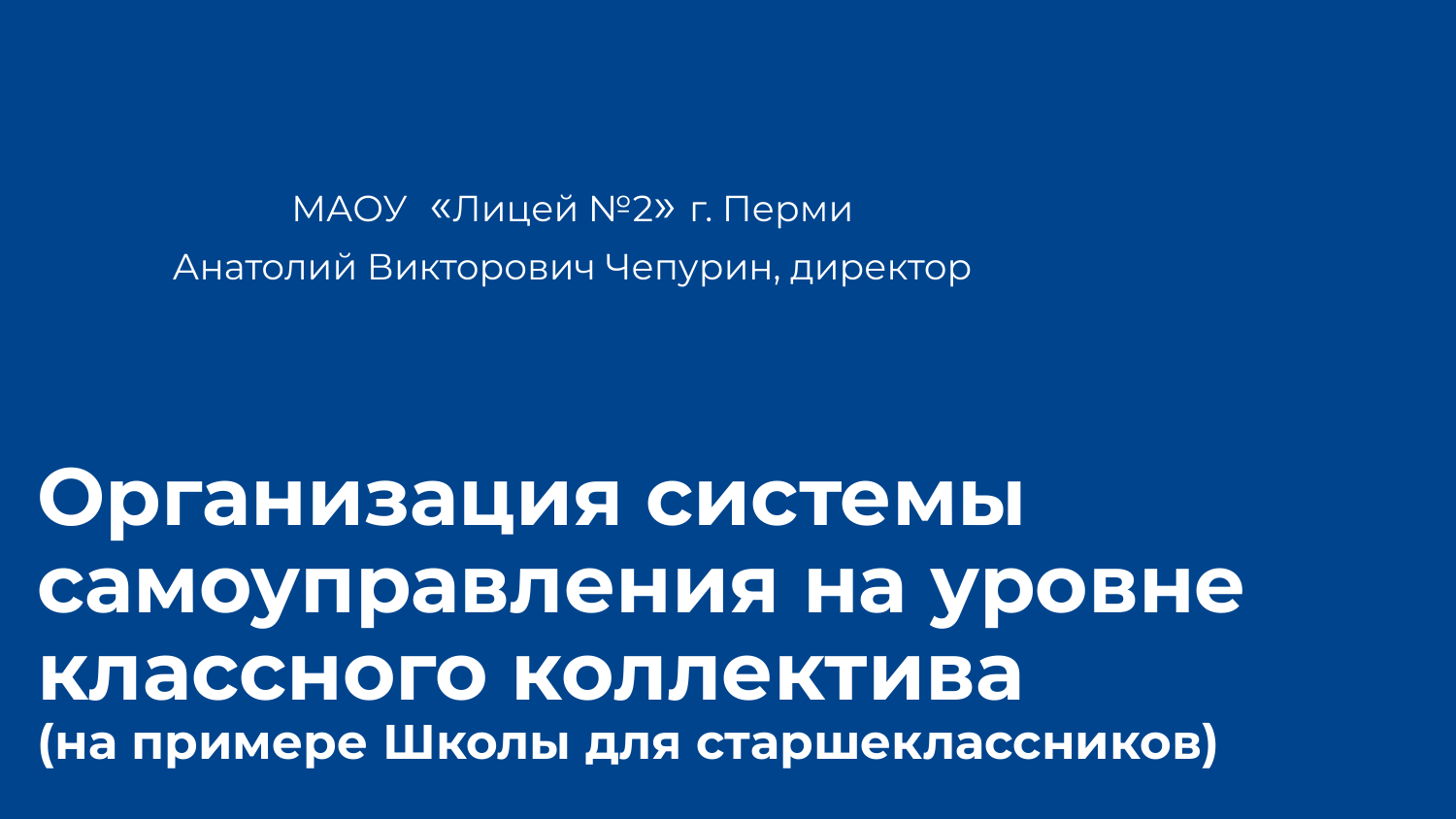

МАОУ  «Лицей №2» г. Перми
Анатолий Викторович Чепурин, директор
# Организация системы самоуправления на уровне классного коллектива (на примере Школы для старшеклассников)